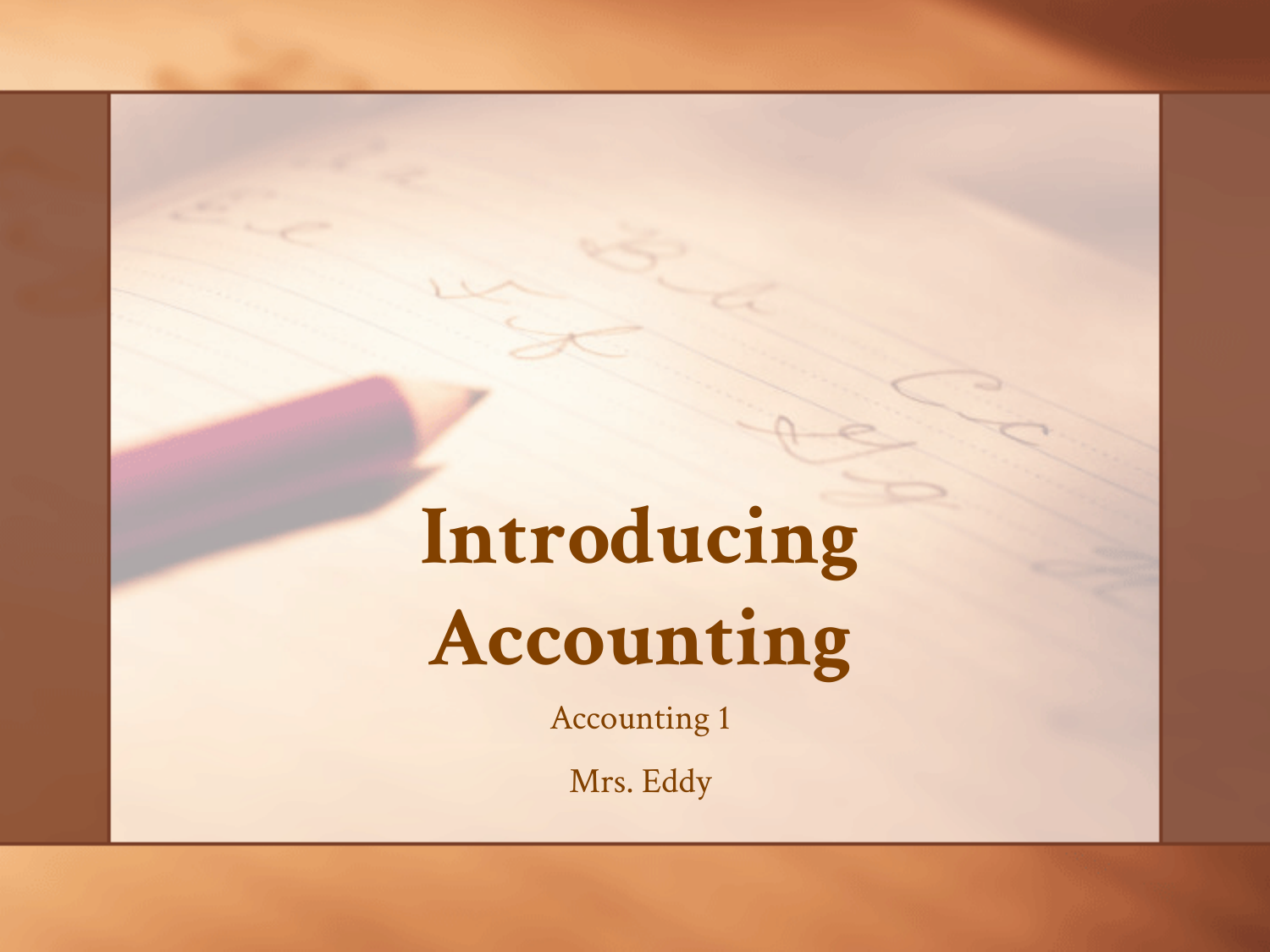

# Introducing Accounting
Accounting 1
Mrs. Eddy